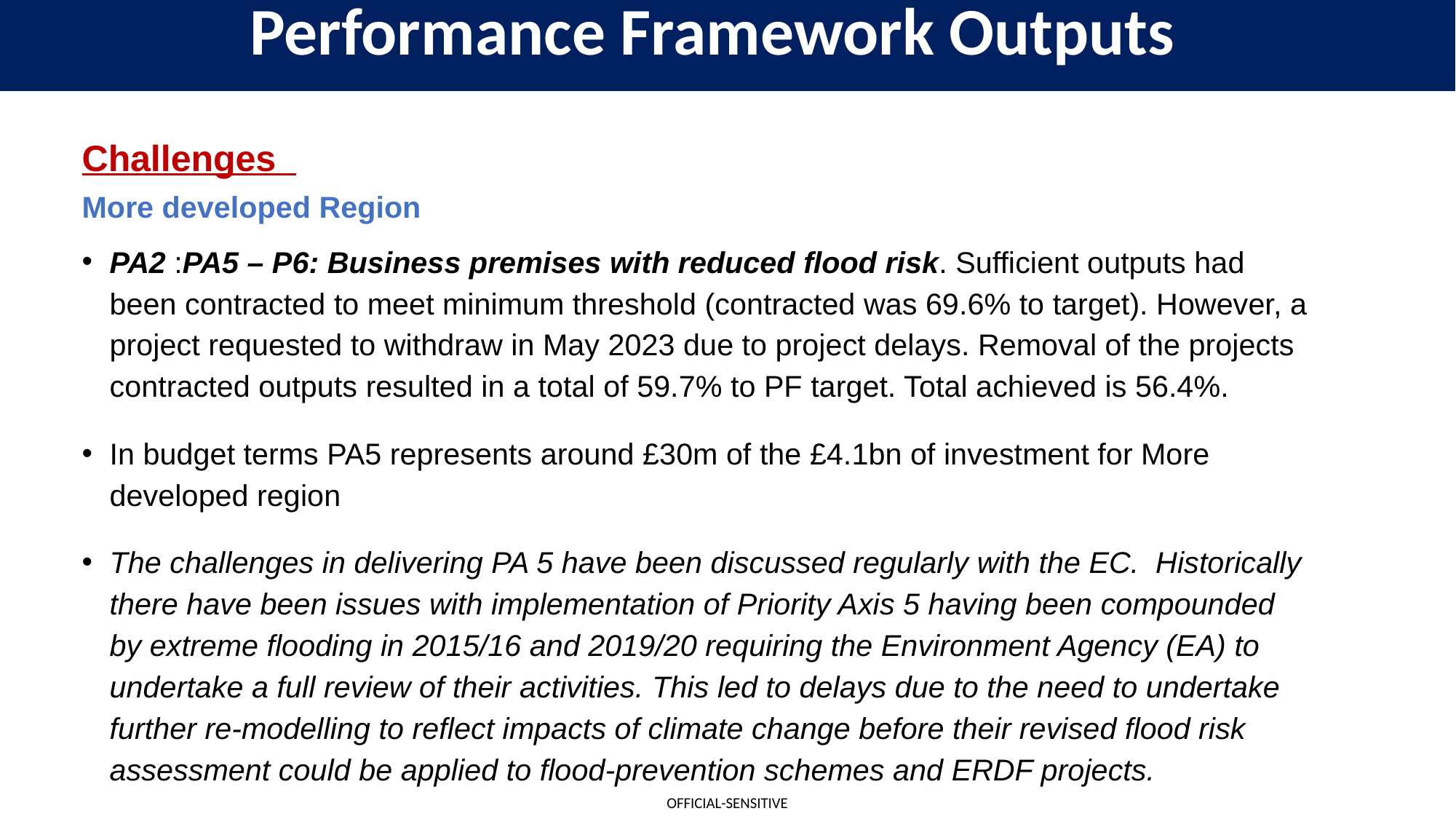

Performance Framework Outputs
Challenges
More developed Region
PA2 :PA5 – P6: Business premises with reduced flood risk. Sufficient outputs had been contracted to meet minimum threshold (contracted was 69.6% to target). However, a project requested to withdraw in May 2023 due to project delays. Removal of the projects contracted outputs resulted in a total of 59.7% to PF target. Total achieved is 56.4%.
In budget terms PA5 represents around £30m of the £4.1bn of investment for More developed region
The challenges in delivering PA 5 have been discussed regularly with the EC.  Historically there have been issues with implementation of Priority Axis 5 having been compounded by extreme flooding in 2015/16 and 2019/20 requiring the Environment Agency (EA) to undertake a full review of their activities. This led to delays due to the need to undertake further re-modelling to reflect impacts of climate change before their revised flood risk assessment could be applied to flood-prevention schemes and ERDF projects.